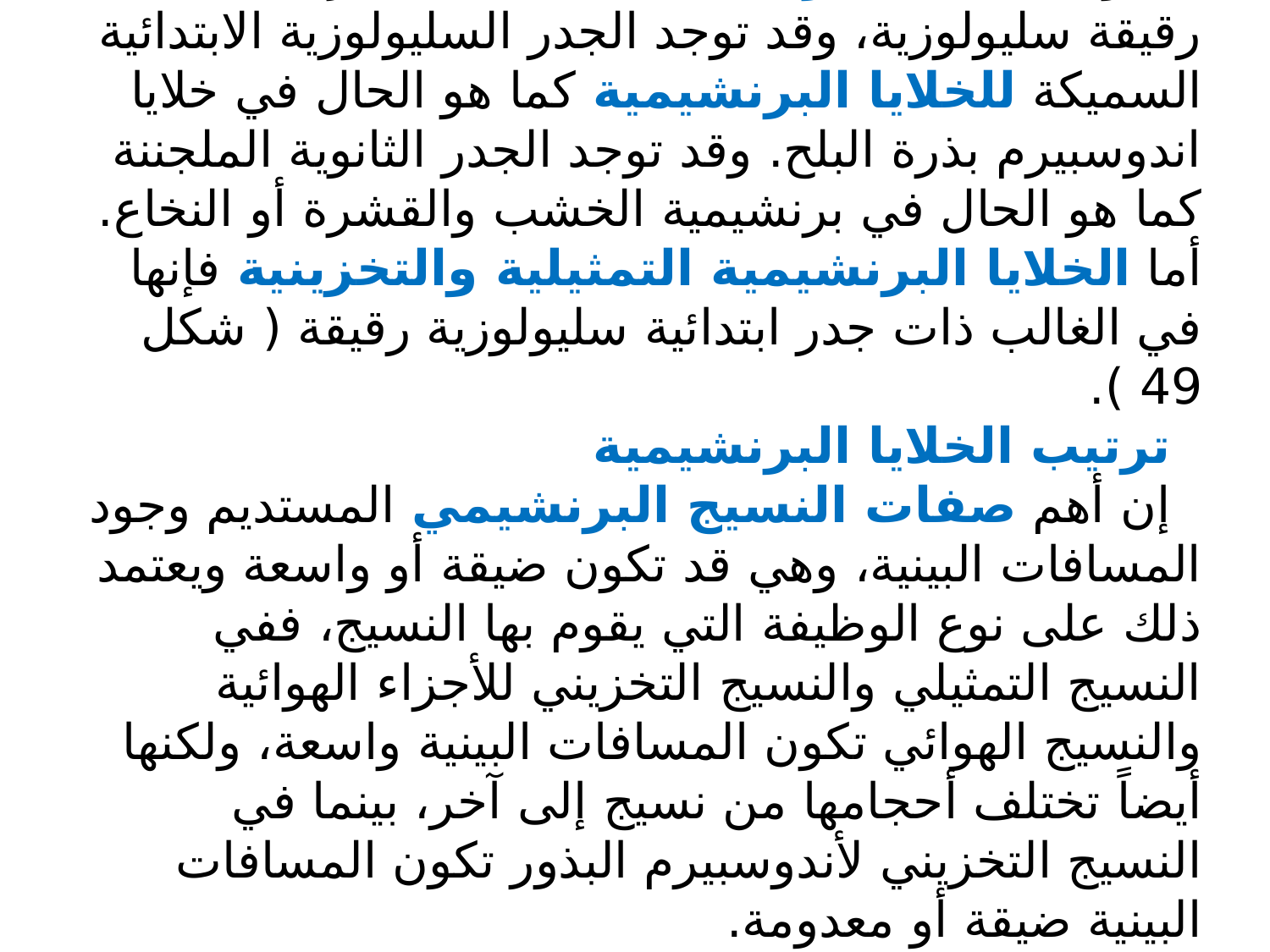

جدر الخلايا البرنشيمية
تكون الخلايا البرنشيمية عادة ذات جدر ابتدائية رقيقة سليولوزية، وقد توجد الجدر السليولوزية الابتدائية السميكة للخلايا البرنشيمية كما هو الحال في خلايا اندوسبيرم بذرة البلح. وقد توجد الجدر الثانوية الملجننة كما هو الحال في برنشيمية الخشب والقشرة أو النخاع. أما الخلايا البرنشيمية التمثيلية والتخزينية فإنها في الغالب ذات جدر ابتدائية سليولوزية رقيقة ( شكل 49 ).
ترتيب الخلايا البرنشيمية
إن أهم صفات النسيج البرنشيمي المستديم وجود المسافات البينية، وهي قد تكون ضيقة أو واسعة ويعتمد ذلك على نوع الوظيفة التي يقوم بها النسيج، ففي النسيج التمثيلي والنسيج التخزيني للأجزاء الهوائية والنسيج الهوائي تكون المسافات البينية واسعة، ولكنها أيضاً تختلف أحجامها من نسيج إلى آخر، بينما في النسيج التخزيني لأندوسبيرم البذور تكون المسافات البينية ضيقة أو معدومة.